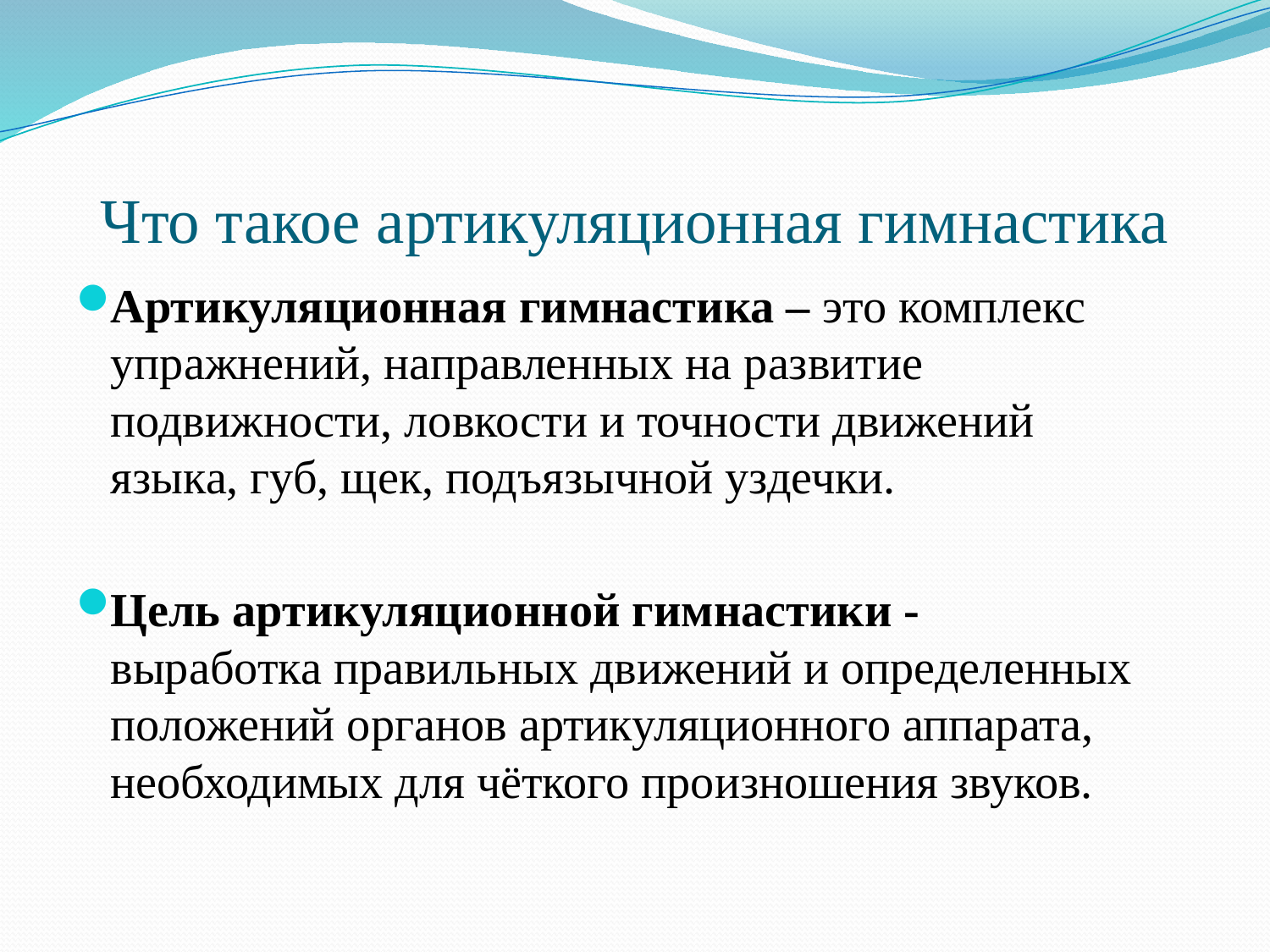

# Что такое артикуляционная гимнастика
Артикуляционная гимнастика – это комплекс упражнений, направленных на развитие подвижности, ловкости и точности движений языка, губ, щек, подъязычной уздечки.

Цель артикуляционной гимнастики - выработка правильных движений и определенных положений органов артикуляционного аппарата, необходимых для чёткого произношения звуков.